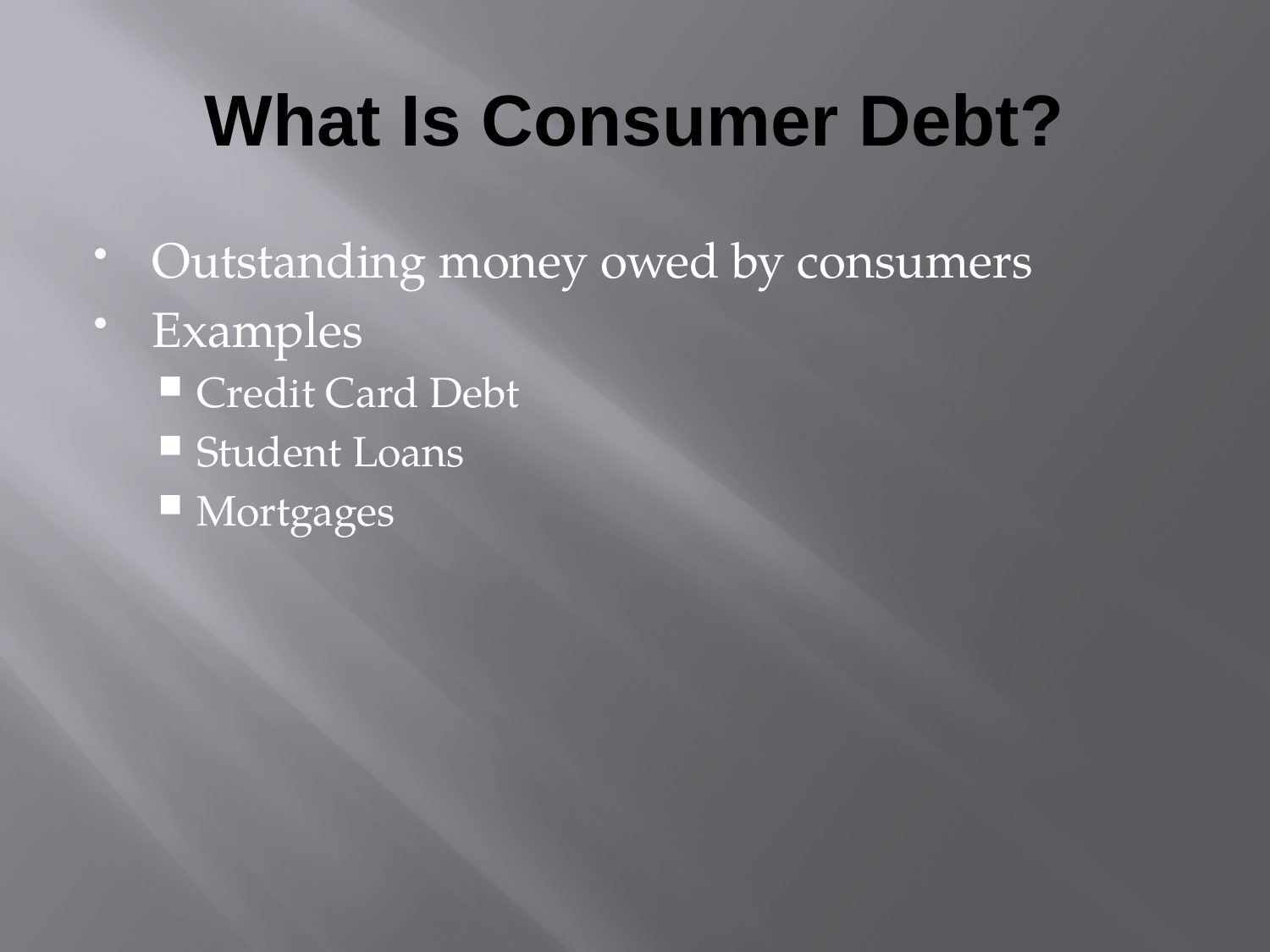

# What Is Consumer Debt?
Outstanding money owed by consumers
Examples
Credit Card Debt
Student Loans
Mortgages